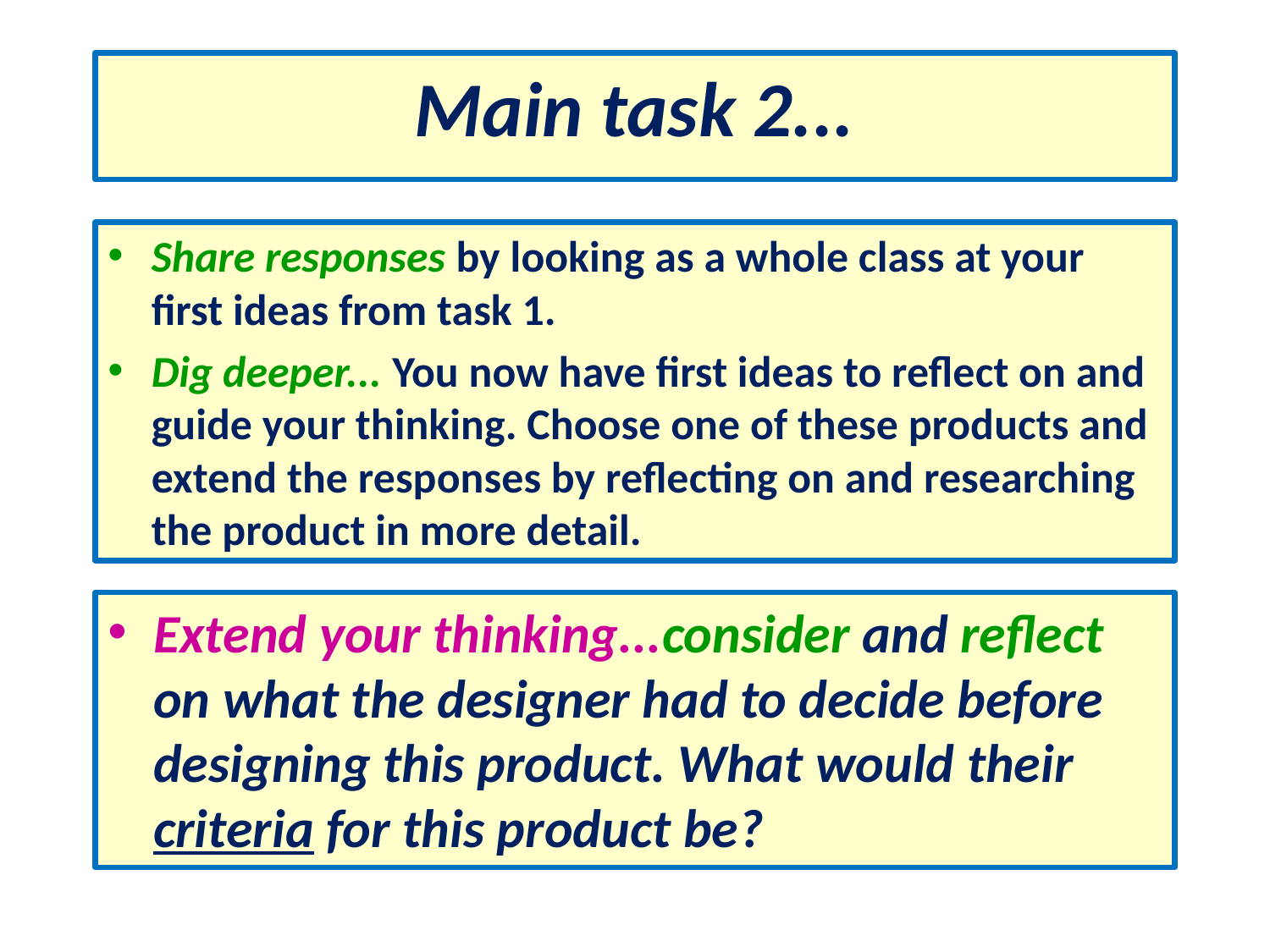

Main task 2...
Share responses by looking as a whole class at your first ideas from task 1.
Dig deeper... You now have first ideas to reflect on and guide your thinking. Choose one of these products and extend the responses by reflecting on and researching the product in more detail.
Extend your thinking...consider and reflect on what the designer had to decide before designing this product. What would their criteria for this product be?